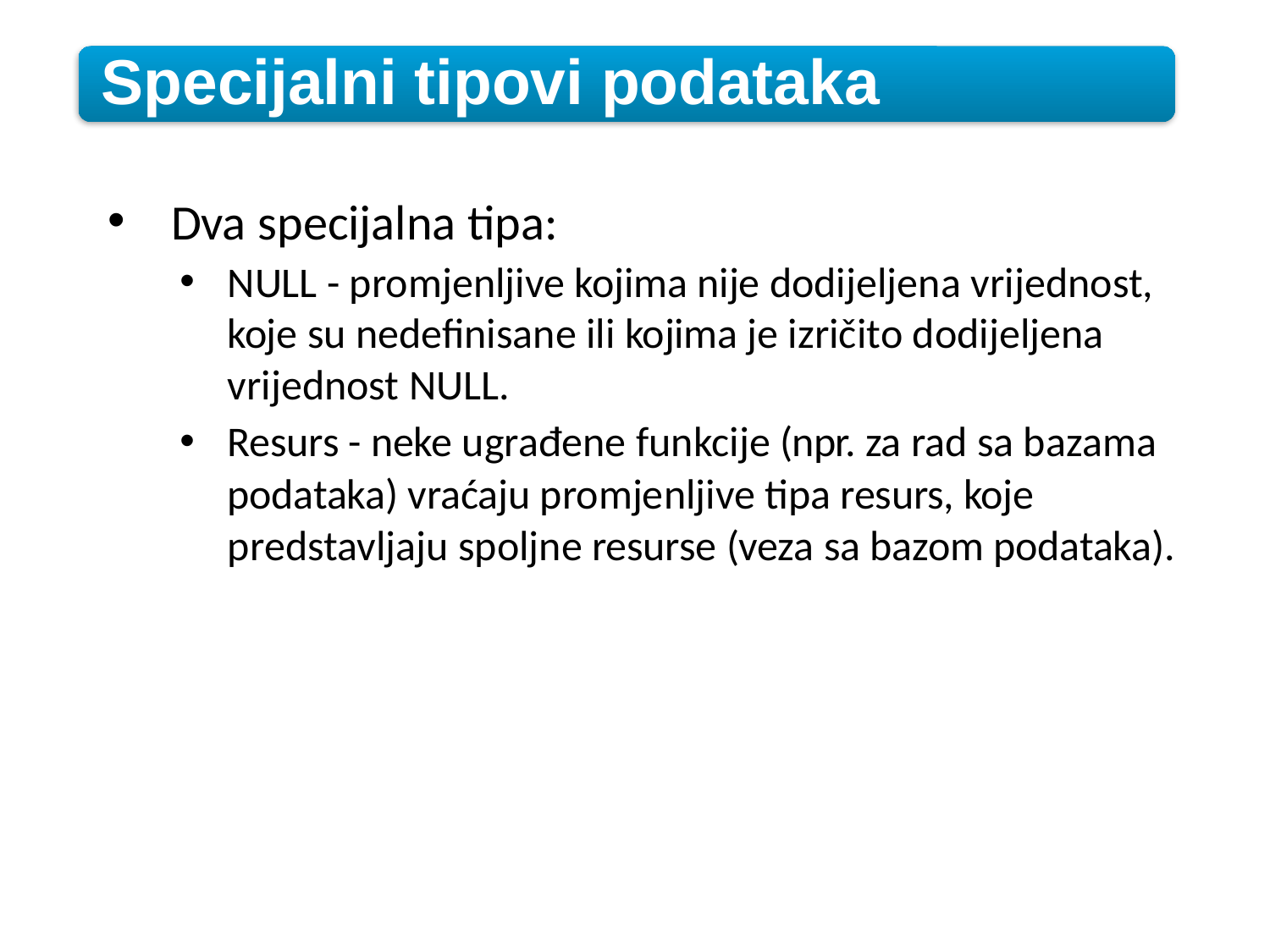

Specijalni tipovi podataka
Dva specijalna tipa:
NULL - promjenljive kojima nije dodijeljena vrijednost, koje su nedefinisane ili kojima je izričito dodijeljena vrijednost NULL.
Resurs - neke ugrađene funkcije (npr. za rad sa bazama podataka) vraćaju promjenljive tipa resurs, koje  predstavljaju spoljne resurse (veza sa bazom podataka).